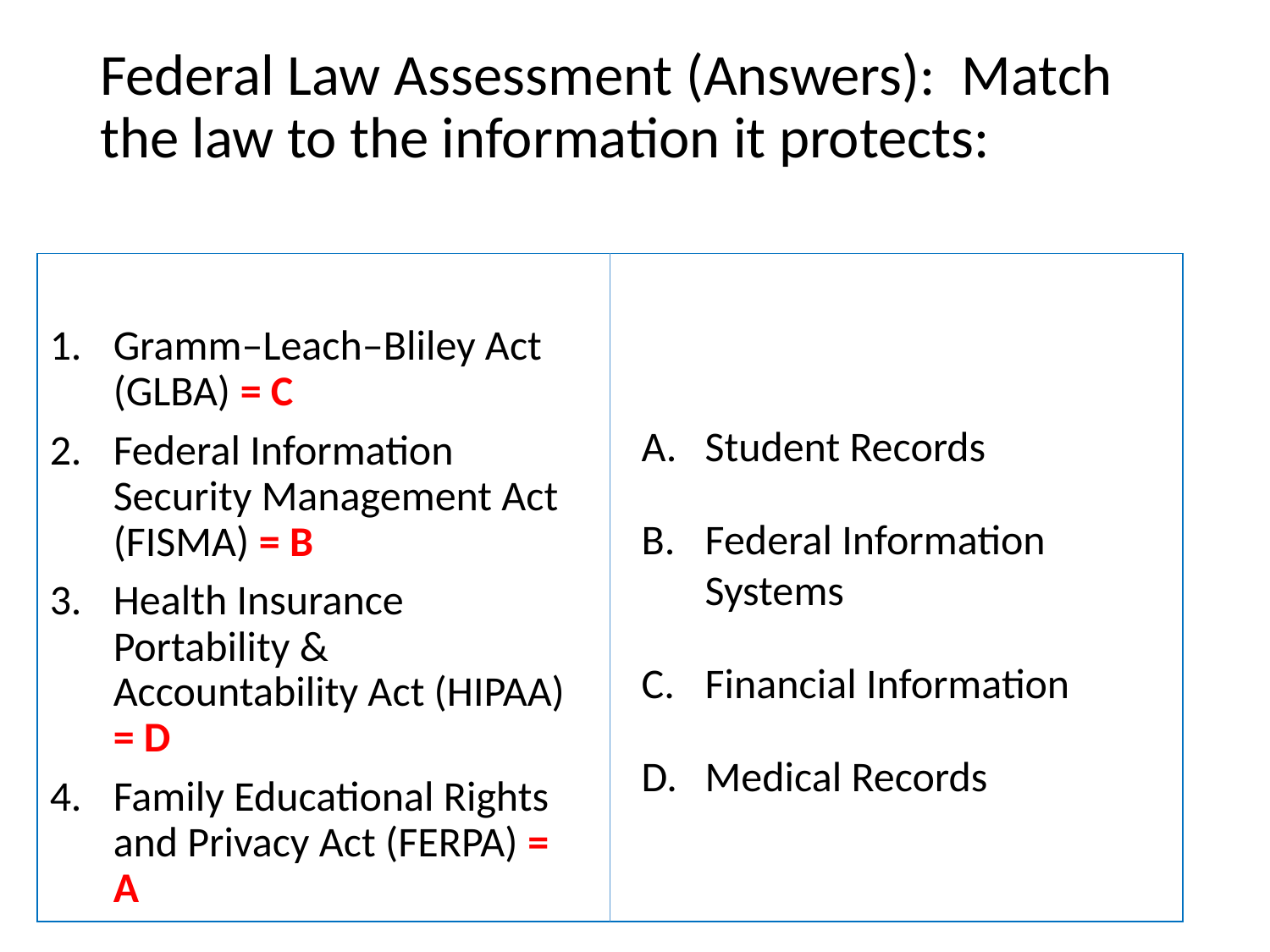

# Federal Law Assessment (Answers):  Match the law to the information it protects:

Gramm–Leach–Bliley Act (GLBA) = C
Federal Information Security Management Act (FISMA) = B
Health Insurance Portability & Accountability Act (HIPAA) = D
Family Educational Rights and Privacy Act (FERPA) = A

Student Records
Federal Information Systems
Financial Information
Medical Records